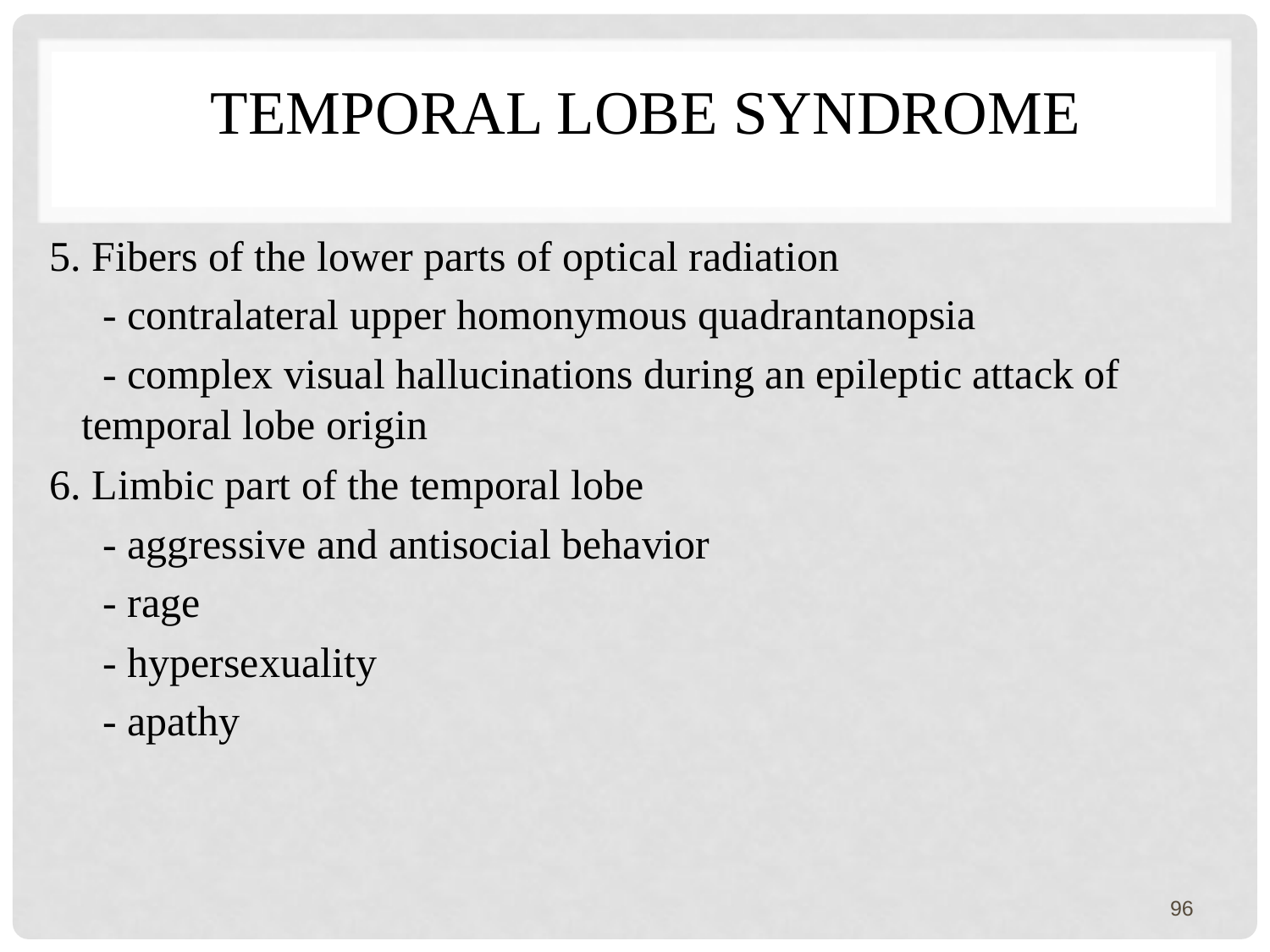

# Temporal lobe syndrome
5. Fibers of the lower parts of optical radiation
     - contralateral upper homonymous quadrantanopsia
     - complex visual hallucinations during an epileptic attack of temporal lobe origin
6. Limbic part of the temporal lobe
     - aggressive and antisocial behavior
     - rage
     - hypersexuality
     - apathy

96